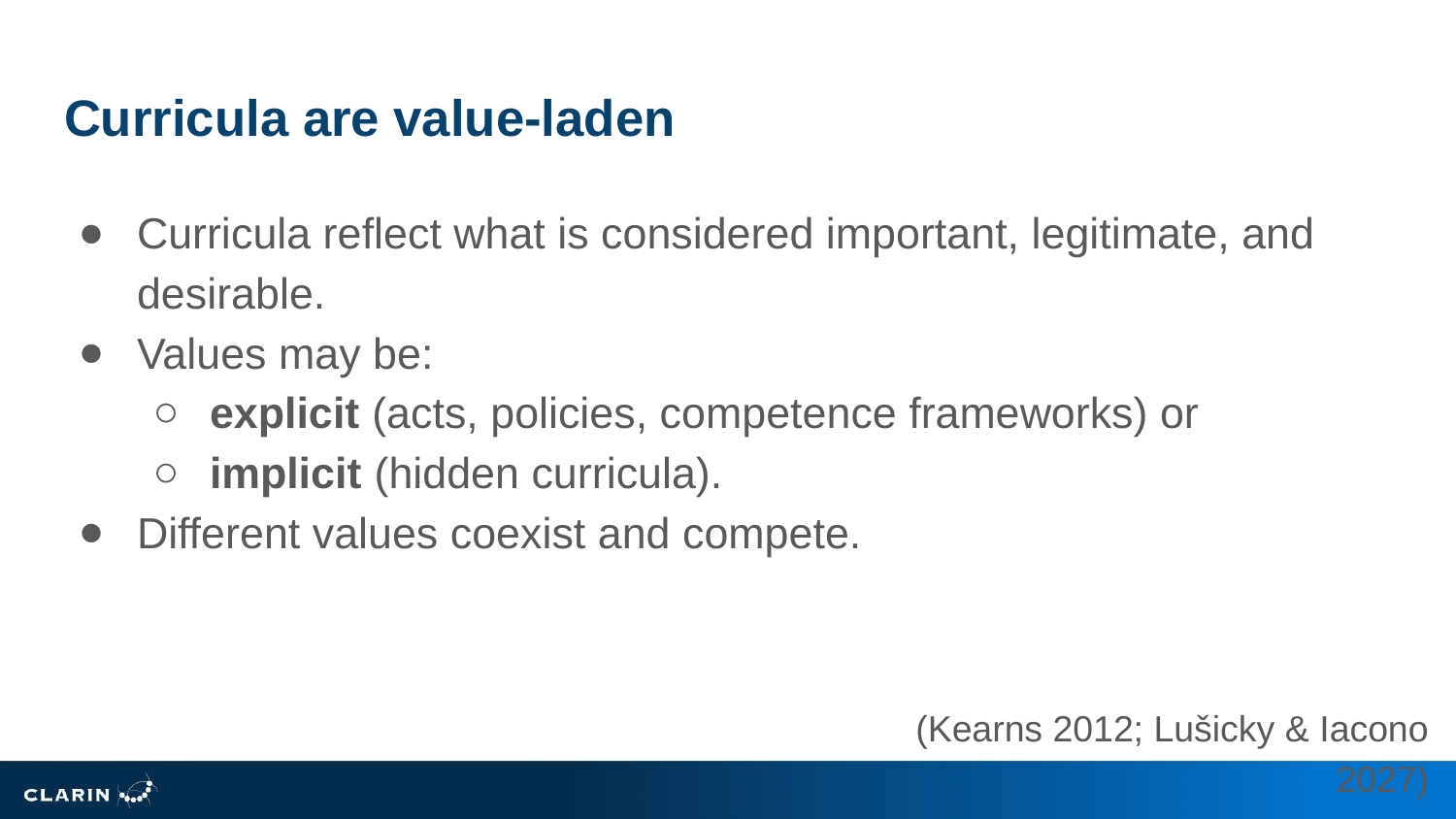

# Curricula are value-laden
Curricula reflect what is considered important, legitimate, and desirable.
Values may be:
explicit (acts, policies, competence frameworks) or
implicit (hidden curricula).
Different values coexist and compete.

(Kearns 2012; Lušicky & Iacono 2027)